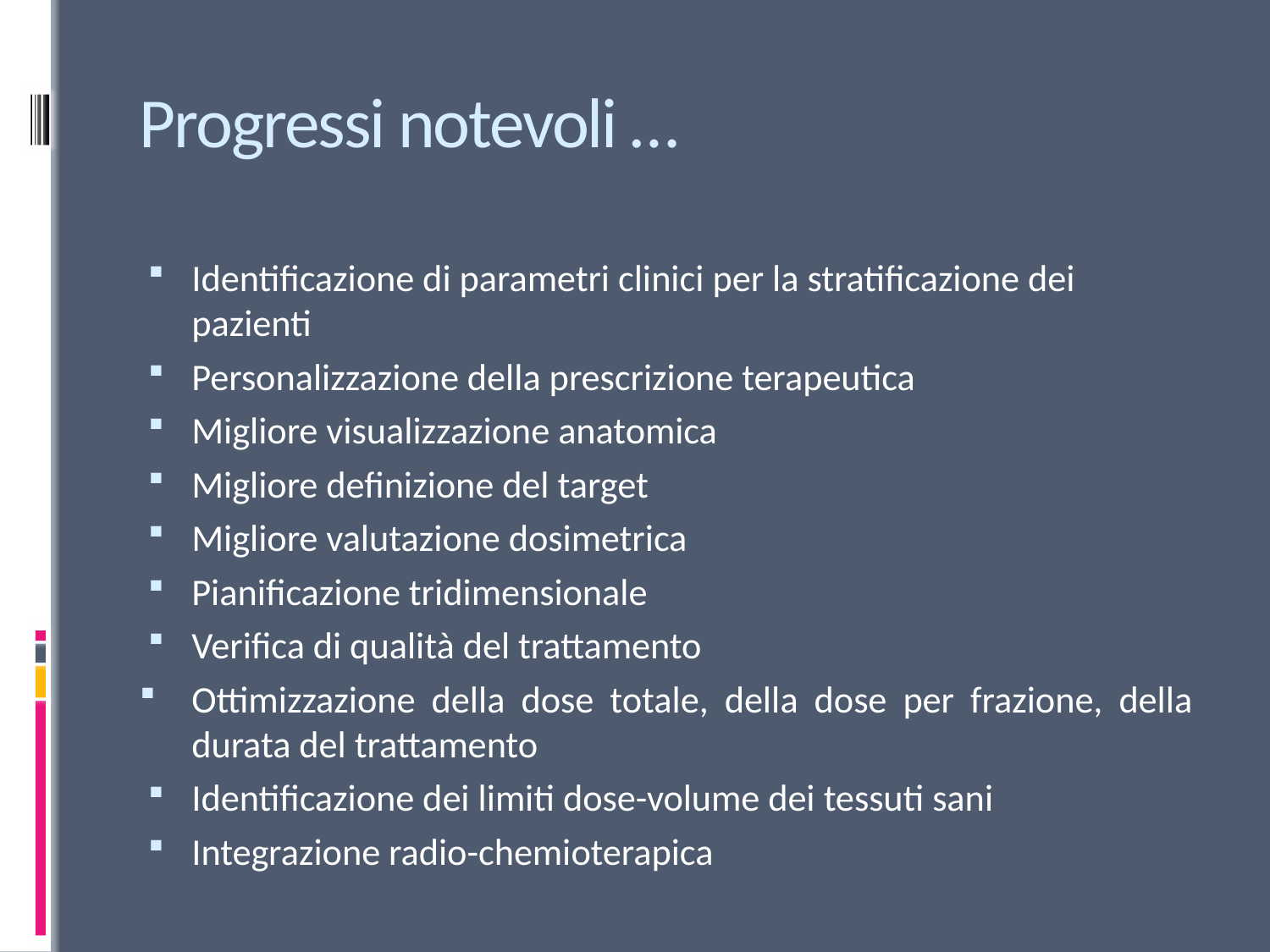

# Progressi notevoli …
Identificazione di parametri clinici per la stratificazione dei pazienti
Personalizzazione della prescrizione terapeutica
Migliore visualizzazione anatomica
Migliore definizione del target
Migliore valutazione dosimetrica
Pianificazione tridimensionale
Verifica di qualità del trattamento
Ottimizzazione della dose totale, della dose per frazione, della durata del trattamento
Identificazione dei limiti dose-volume dei tessuti sani
Integrazione radio-chemioterapica